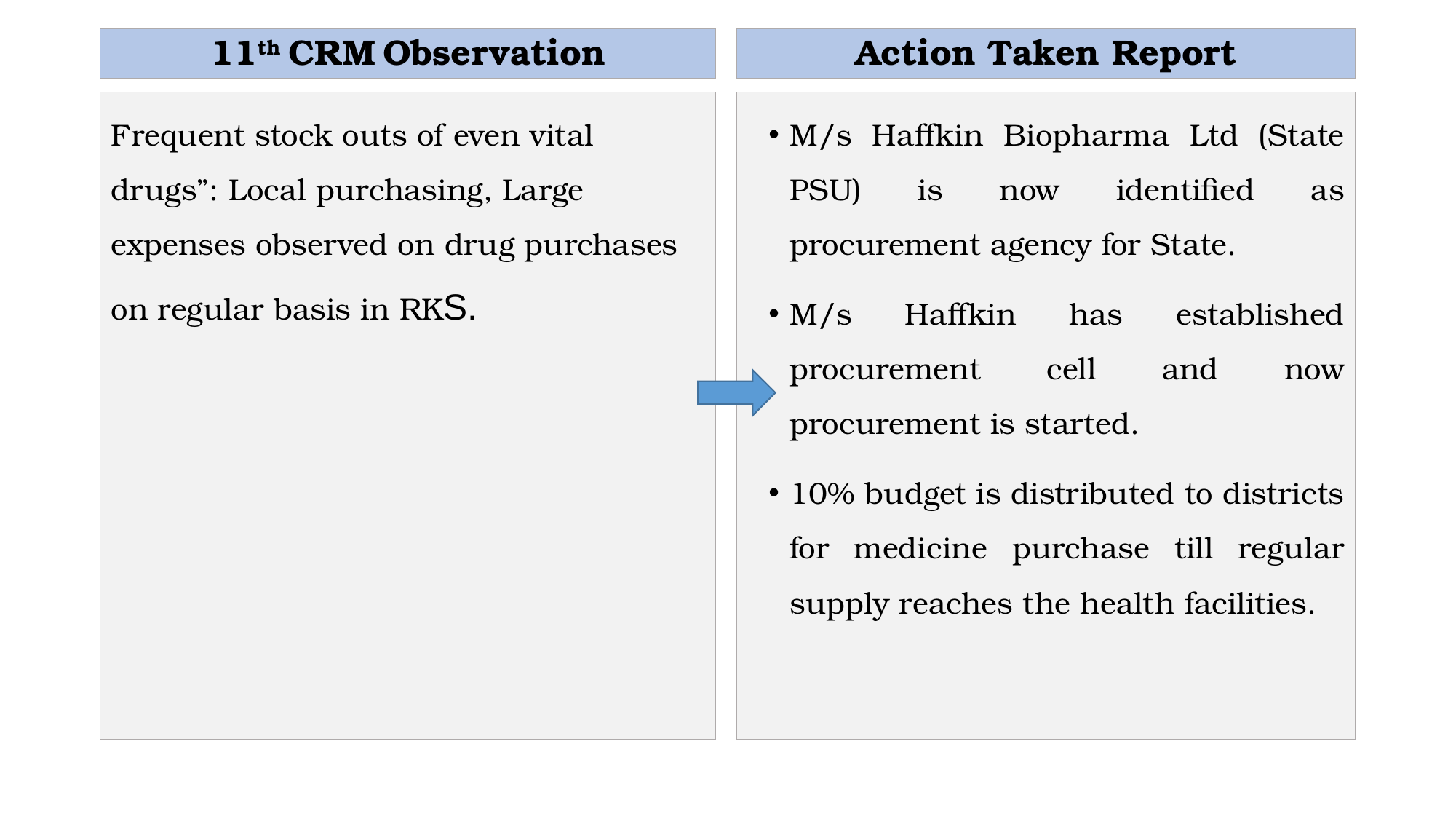

11th CRM Observation
Action Taken Report
Frequent stock outs of even vital drugs”: Local purchasing, Large expenses observed on drug purchases on regular basis in RKS.
M/s Haffkin Biopharma Ltd (State PSU) is now identified as procurement agency for State.
M/s Haffkin has established procurement cell and now procurement is started.
10% budget is distributed to districts for medicine purchase till regular supply reaches the health facilities.